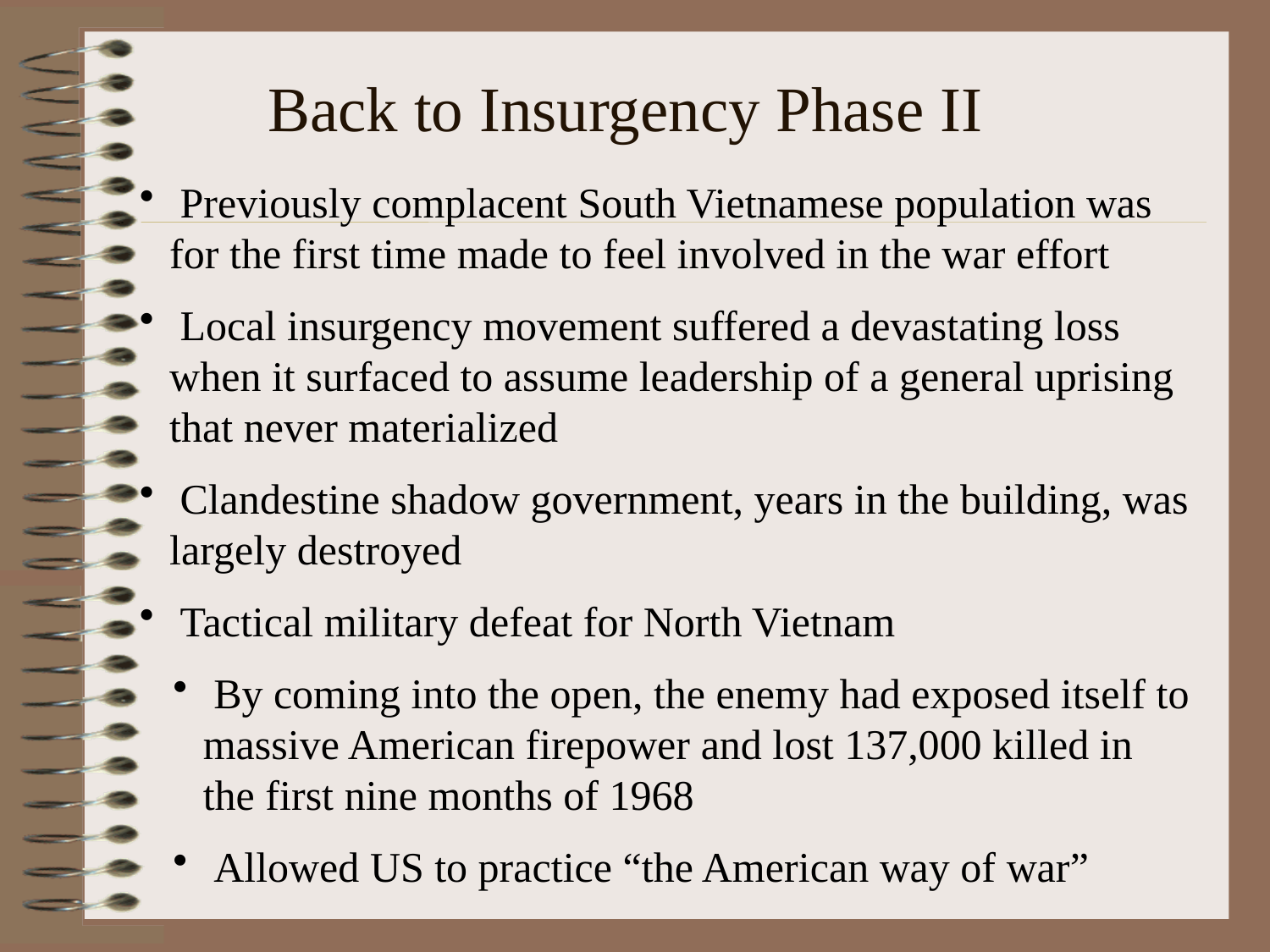

# Back to Insurgency Phase II
 Previously complacent South Vietnamese population was for the first time made to feel involved in the war effort
 Local insurgency movement suffered a devastating loss when it surfaced to assume leadership of a general uprising that never materialized
 Clandestine shadow government, years in the building, was largely destroyed
 Tactical military defeat for North Vietnam
 By coming into the open, the enemy had exposed itself to massive American firepower and lost 137,000 killed in the first nine months of 1968
 Allowed US to practice “the American way of war”